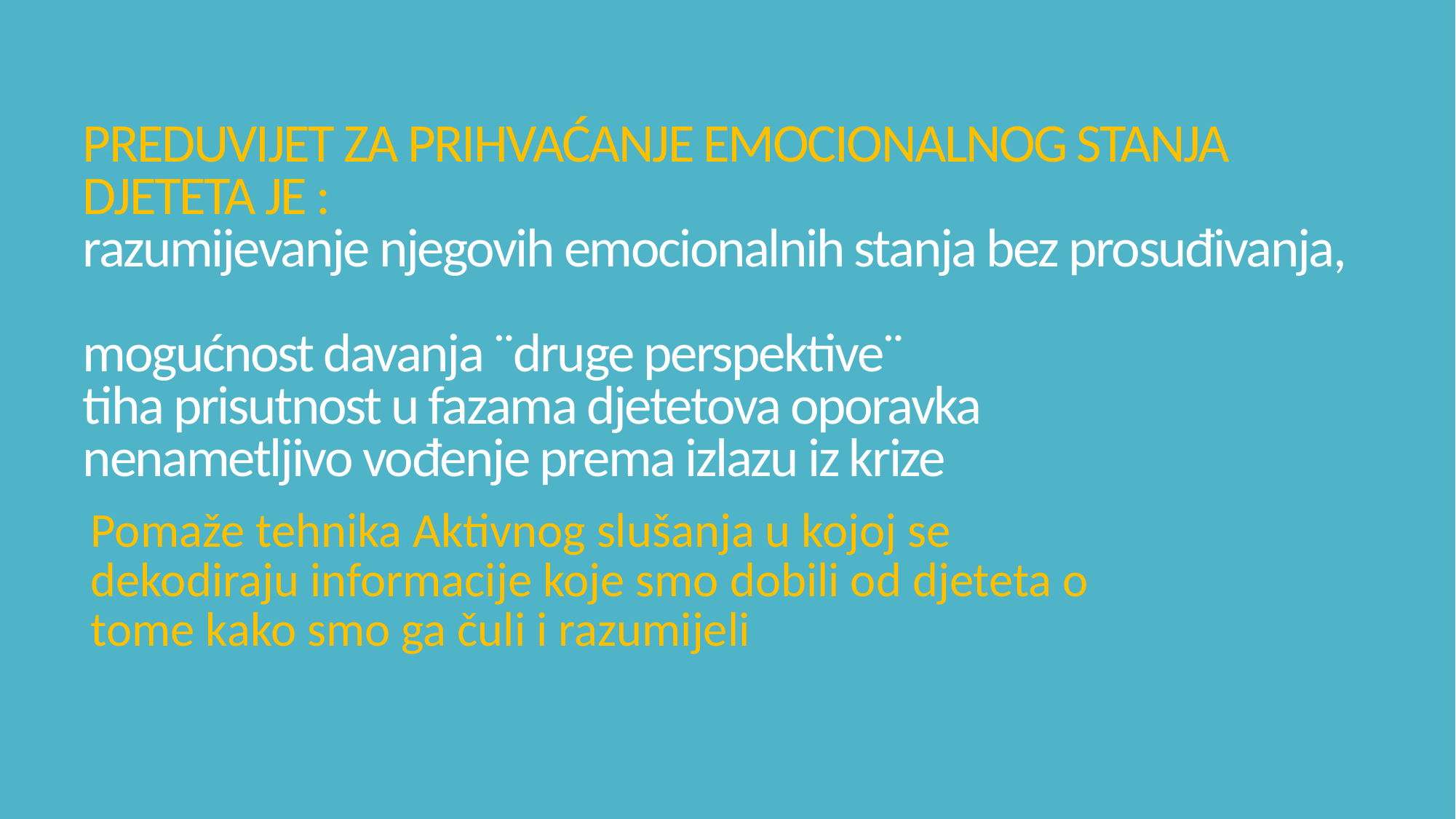

# PREDUVIJET ZA PRIHVAĆANJE EMOCIONALNOG STANJA DJETETA JE : razumijevanje njegovih emocionalnih stanja bez prosuđivanja, mogućnost davanja ¨druge perspektive¨ tiha prisutnost u fazama djetetova oporavka nenametljivo vođenje prema izlazu iz krize
Pomaže tehnika Aktivnog slušanja u kojoj se dekodiraju informacije koje smo dobili od djeteta o tome kako smo ga čuli i razumijeli